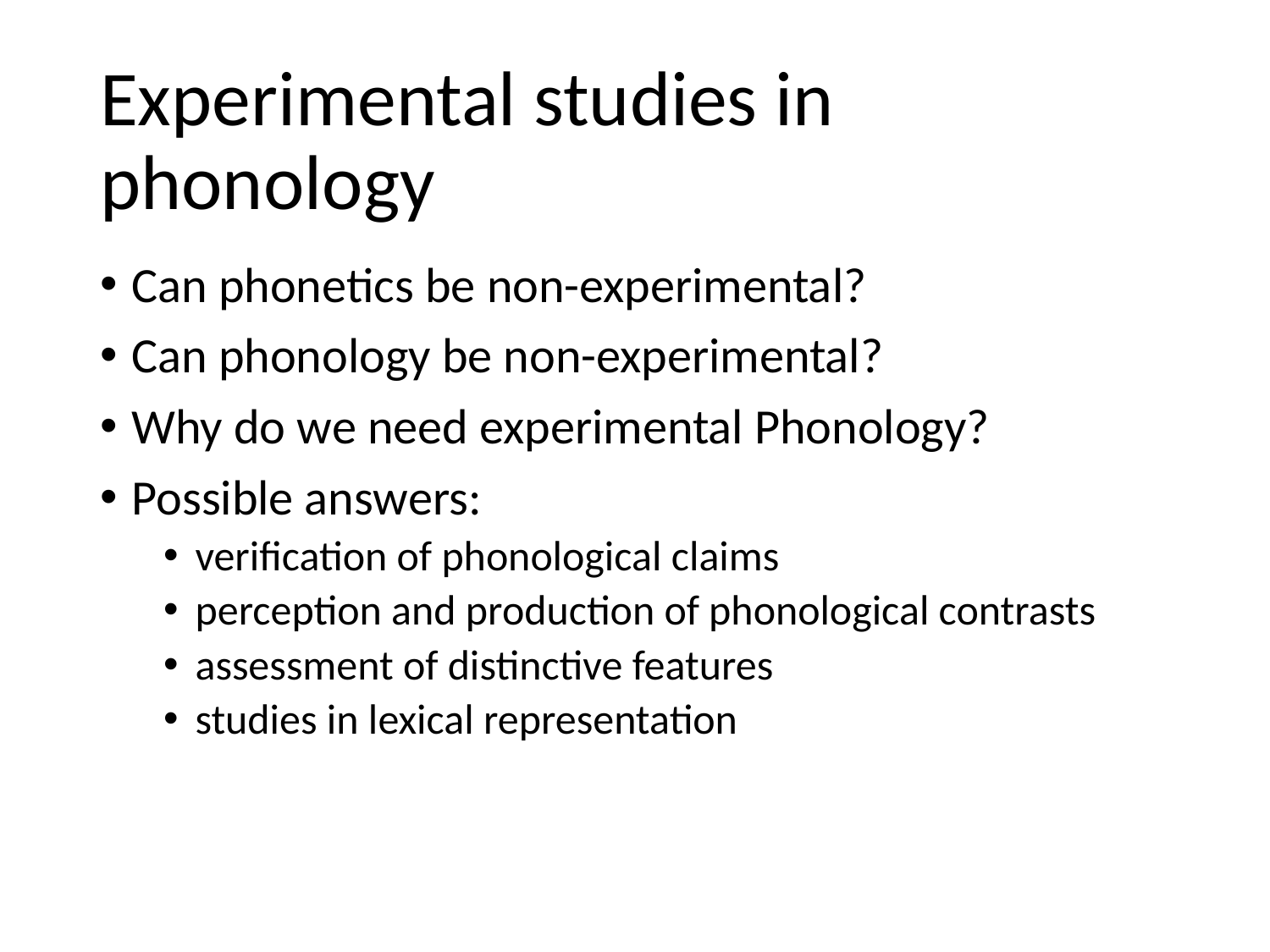

# Experimental studies in phonology
Can phonetics be non-experimental?
Can phonology be non-experimental?
Why do we need experimental Phonology?
Possible answers:
verification of phonological claims
perception and production of phonological contrasts
assessment of distinctive features
studies in lexical representation